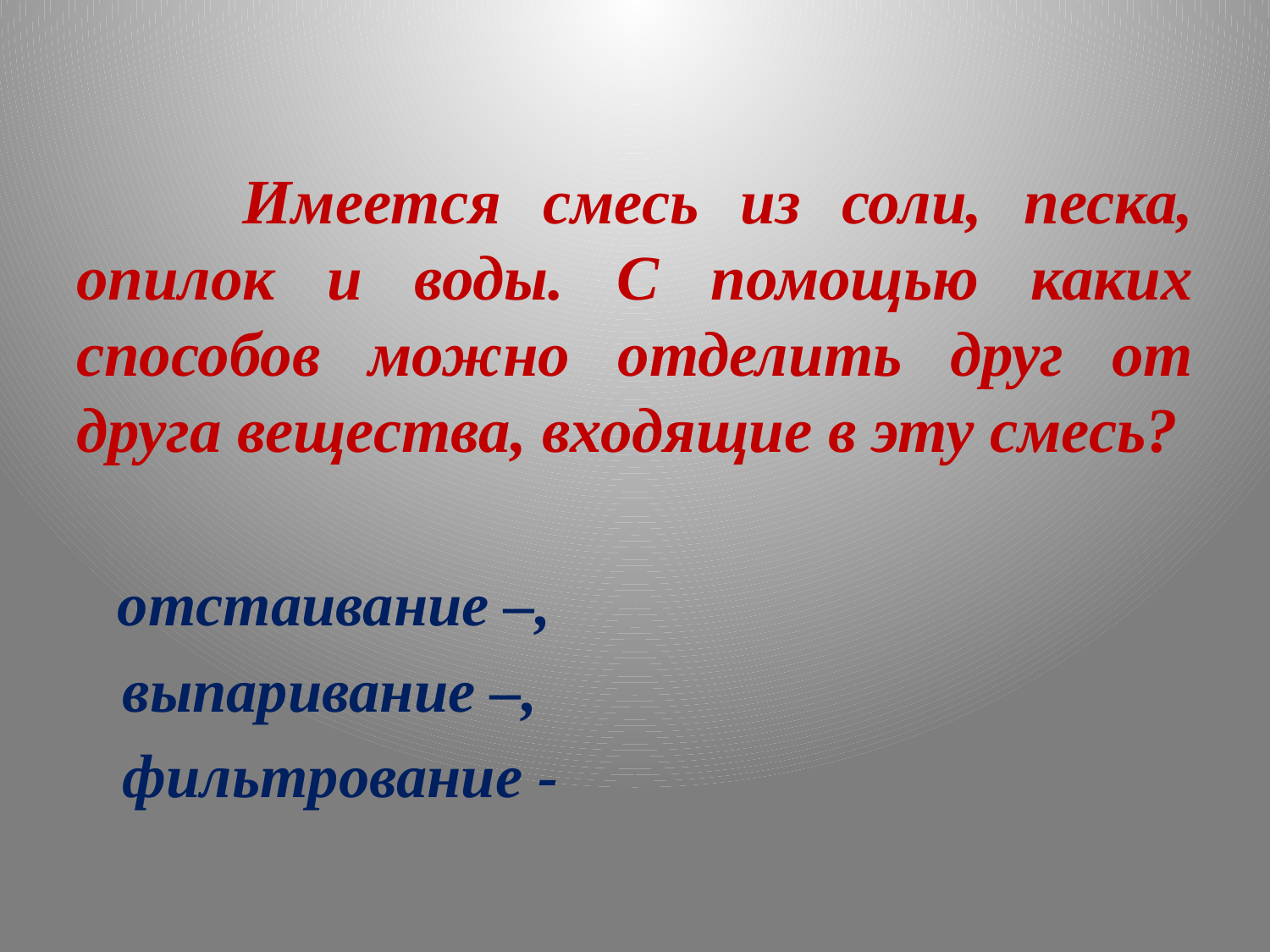

# Имеется смесь из соли, песка, опилок и воды. С помощью каких способов можно отделить друг от друга вещества, входящие в эту смесь?

    отстаивание –,
   выпаривание –,
   фильтрование -